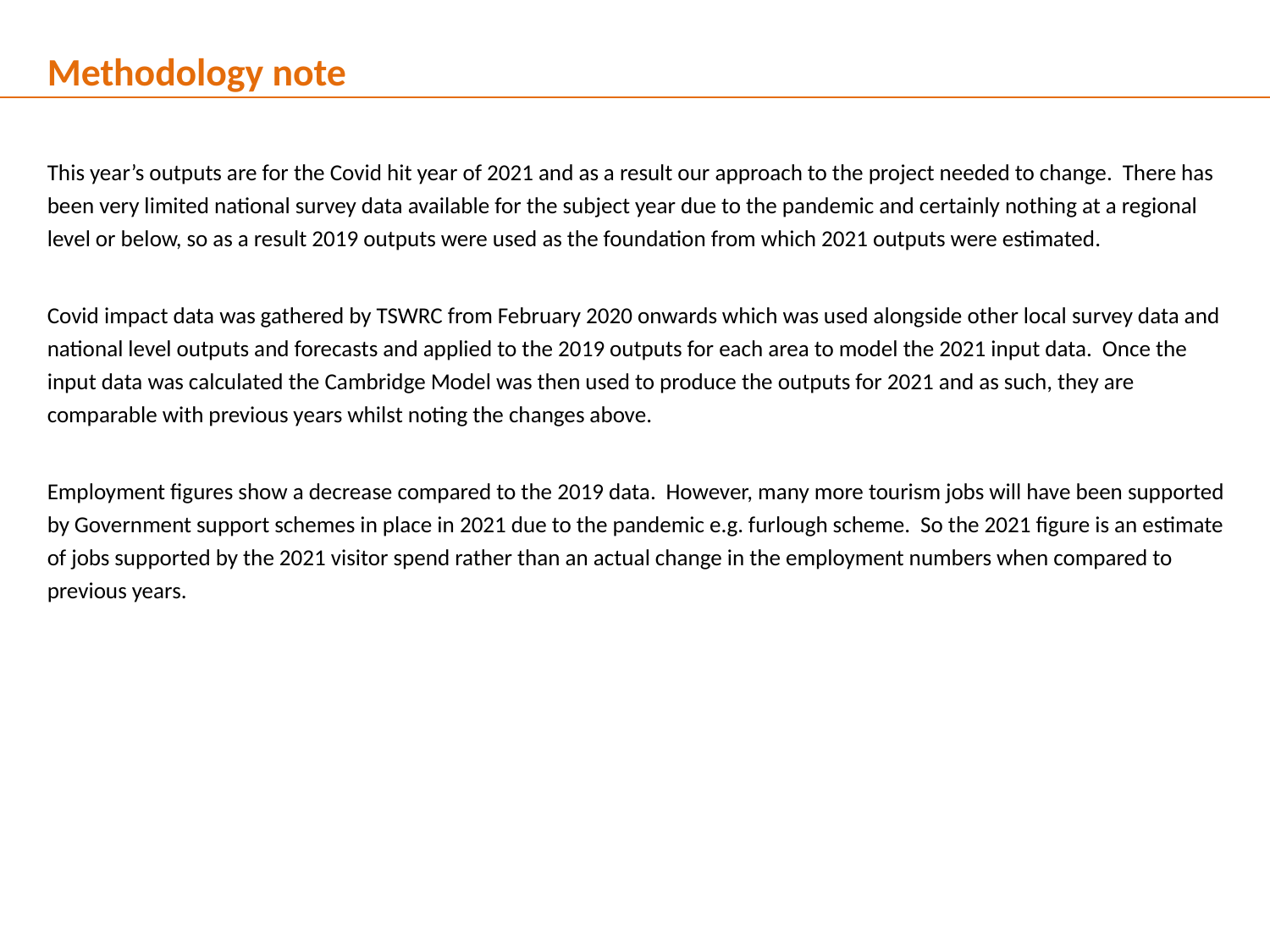

Methodology note

This year’s outputs are for the Covid hit year of 2021 and as a result our approach to the project needed to change.  There has been very limited national survey data available for the subject year due to the pandemic and certainly nothing at a regional level or below, so as a result 2019 outputs were used as the foundation from which 2021 outputs were estimated.

Covid impact data was gathered by TSWRC from February 2020 onwards which was used alongside other local survey data and national level outputs and forecasts and applied to the 2019 outputs for each area to model the 2021 input data.  Once the input data was calculated the Cambridge Model was then used to produce the outputs for 2021 and as such, they are comparable with previous years whilst noting the changes above.

Employment figures show a decrease compared to the 2019 data.  However, many more tourism jobs will have been supported by Government support schemes in place in 2021 due to the pandemic e.g. furlough scheme.  So the 2021 figure is an estimate of jobs supported by the 2021 visitor spend rather than an actual change in the employment numbers when compared to previous years.